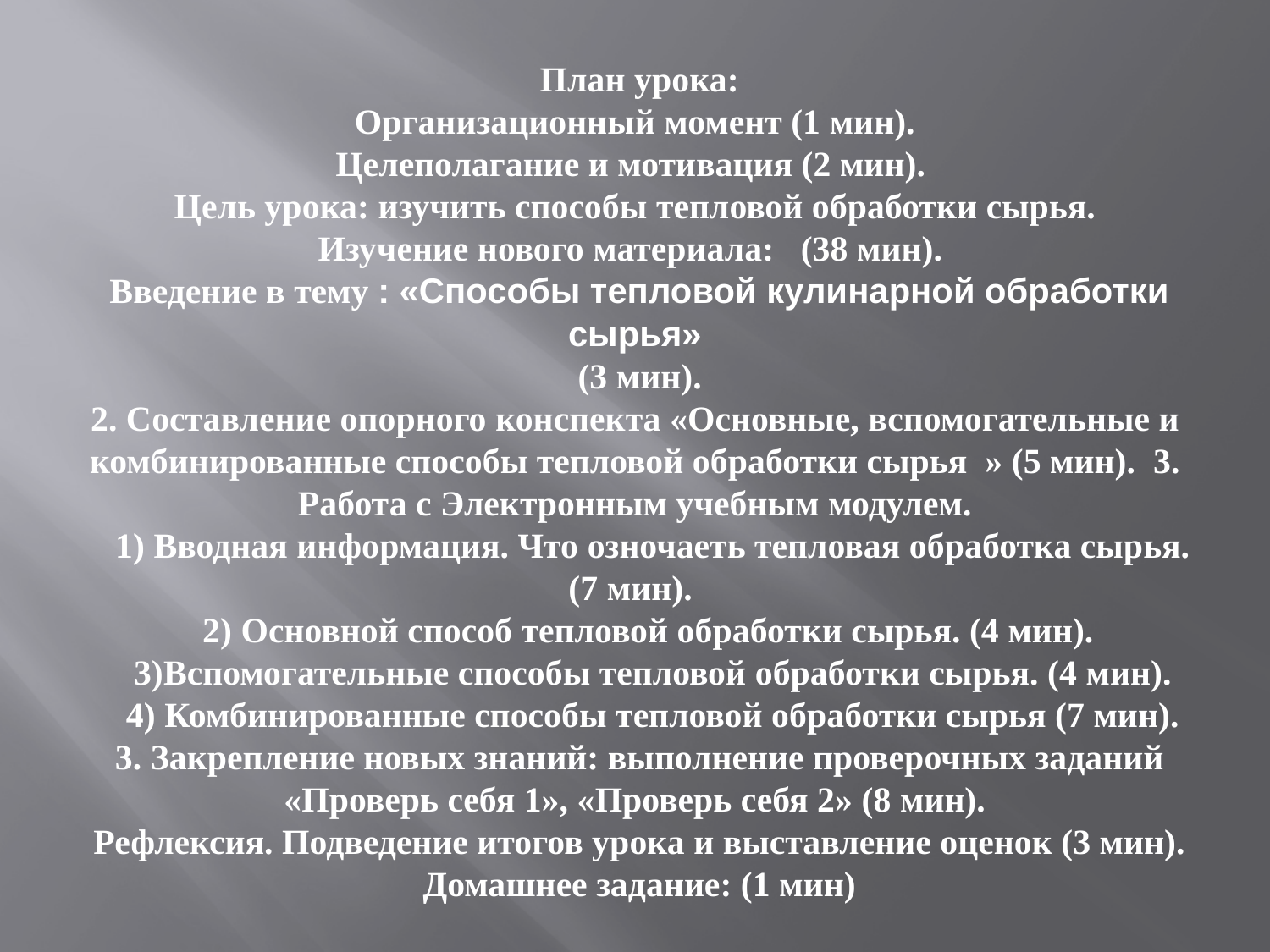

# План урока: Организационный момент (1 мин). Целеполагание и мотивация (2 мин). Цель урока: изучить способы тепловой обработки сырья. Изучение нового материала:   (38 мин). Введение в тему : «Способы тепловой кулинарной обработки сырья» (3 мин). 2. Составление опорного конспекта «Основные, вспомогательные и комбинированные способы тепловой обработки сырья  » (5 мин).  3. Работа с Электронным учебным модулем. 1) Вводная информация. Что озночаеть тепловая обработка сырья. (7 мин). 2) Основной способ тепловой обработки сырья. (4 мин). 3)Вспомогательные способы тепловой обработки сырья. (4 мин). 4) Комбинированные способы тепловой обработки сырья (7 мин). 3. Закрепление новых знаний: выполнение проверочных заданий «Проверь себя 1», «Проверь себя 2» (8 мин). Рефлексия. Подведение итогов урока и выставление оценок (3 мин). Домашнее задание: (1 мин)